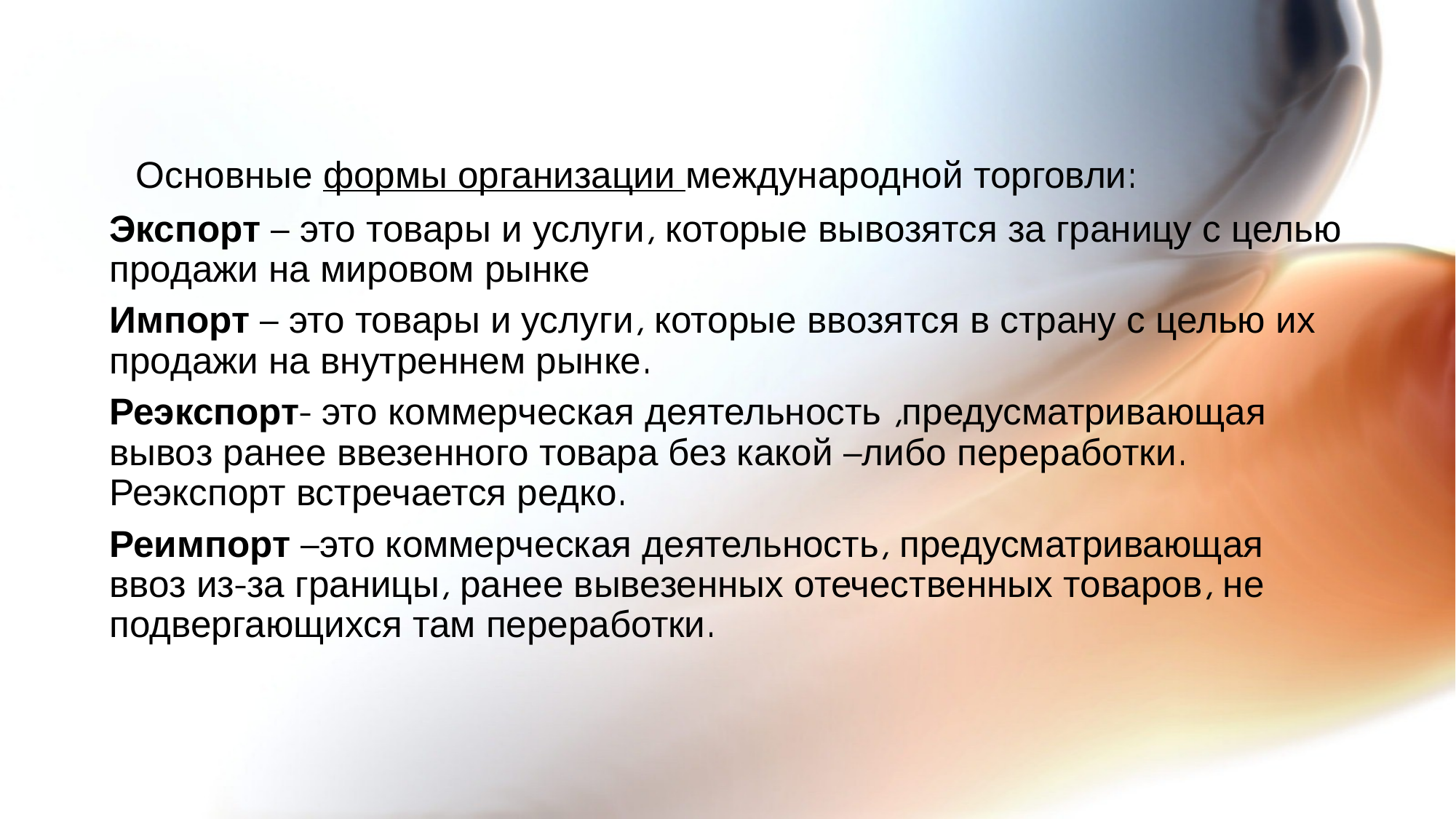

Основные формы организации международной торговли:
Экспорт – это товары и услуги, которые вывозятся за границу с целью продажи на мировом рынке
Импорт – это товары и услуги, которые ввозятся в страну с целью их продажи на внутреннем рынке.
Реэкспорт- это коммерческая деятельность ,предусматривающая вывоз ранее ввезенного товара без какой –либо переработки. Реэкспорт встречается редко.
Реимпорт –это коммерческая деятельность, предусматривающая ввоз из-за границы, ранее вывезенных отечественных товаров, не подвергающихся там переработки.